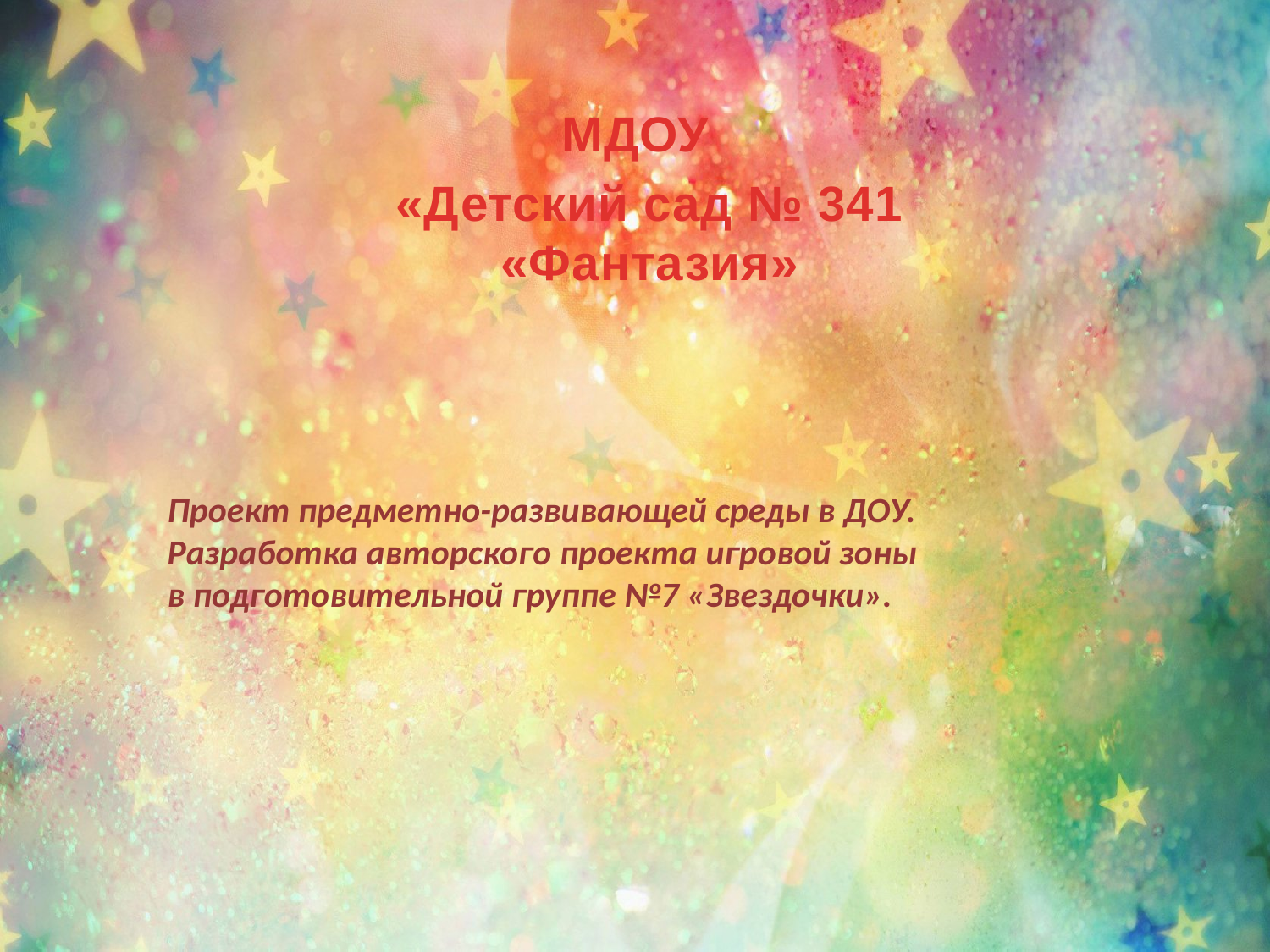

МДОУ
«Детский сад № 341 «Фантазия»
Проект предметно-развивающей среды в ДОУ.
Разработка авторского проекта игровой зоны в подготовительной группе №7 «Звездочки».